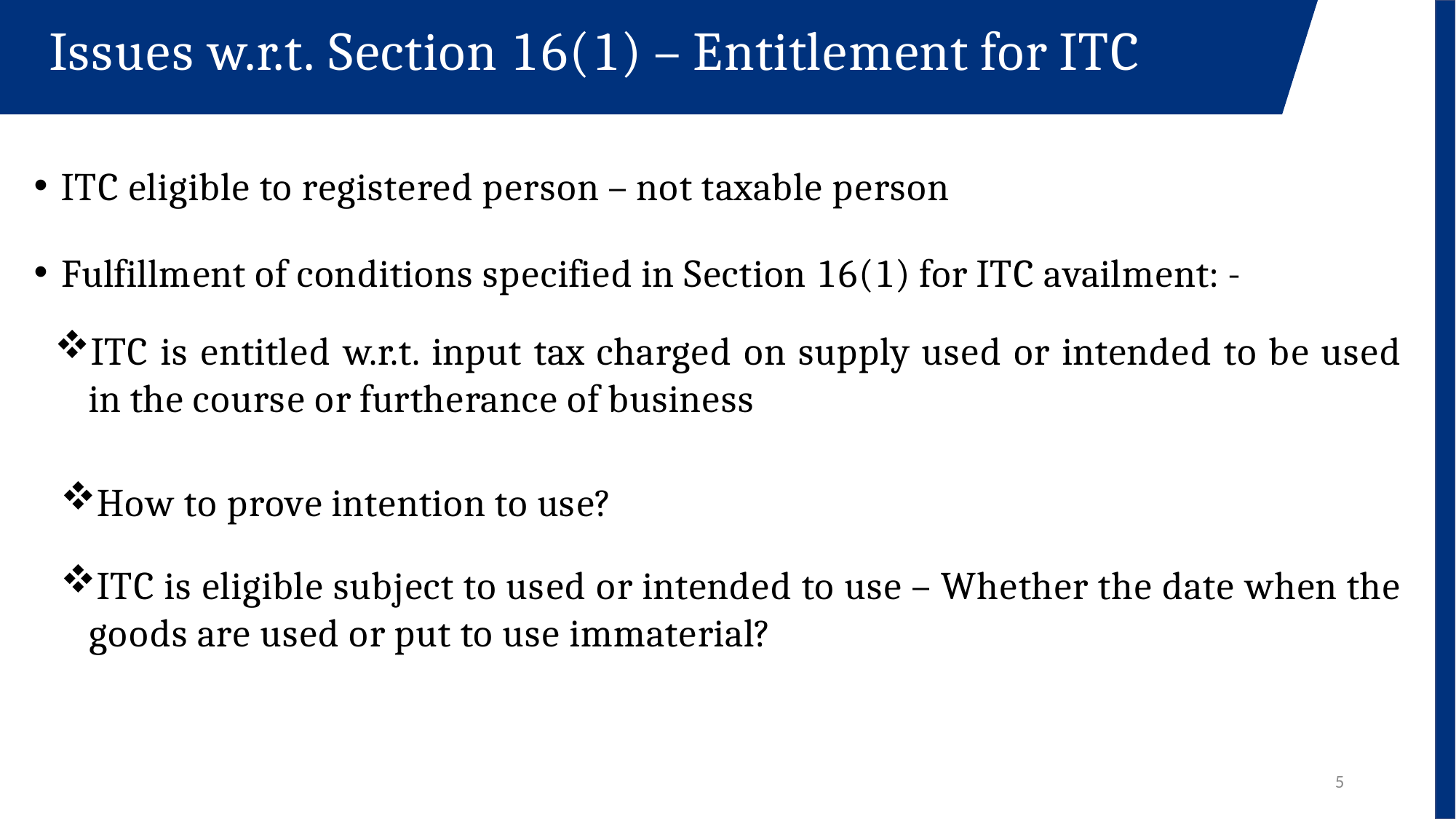

Issues w.r.t. Section 16(1) – Entitlement for ITC
ITC eligible to registered person – not taxable person
Fulfillment of conditions specified in Section 16(1) for ITC availment: -

ITC is entitled w.r.t. input tax charged on supply used or intended to be used in the course or furtherance of business

How to prove intention to use?

ITC is eligible subject to used or intended to use – Whether the date when the goods are used or put to use immaterial?
5